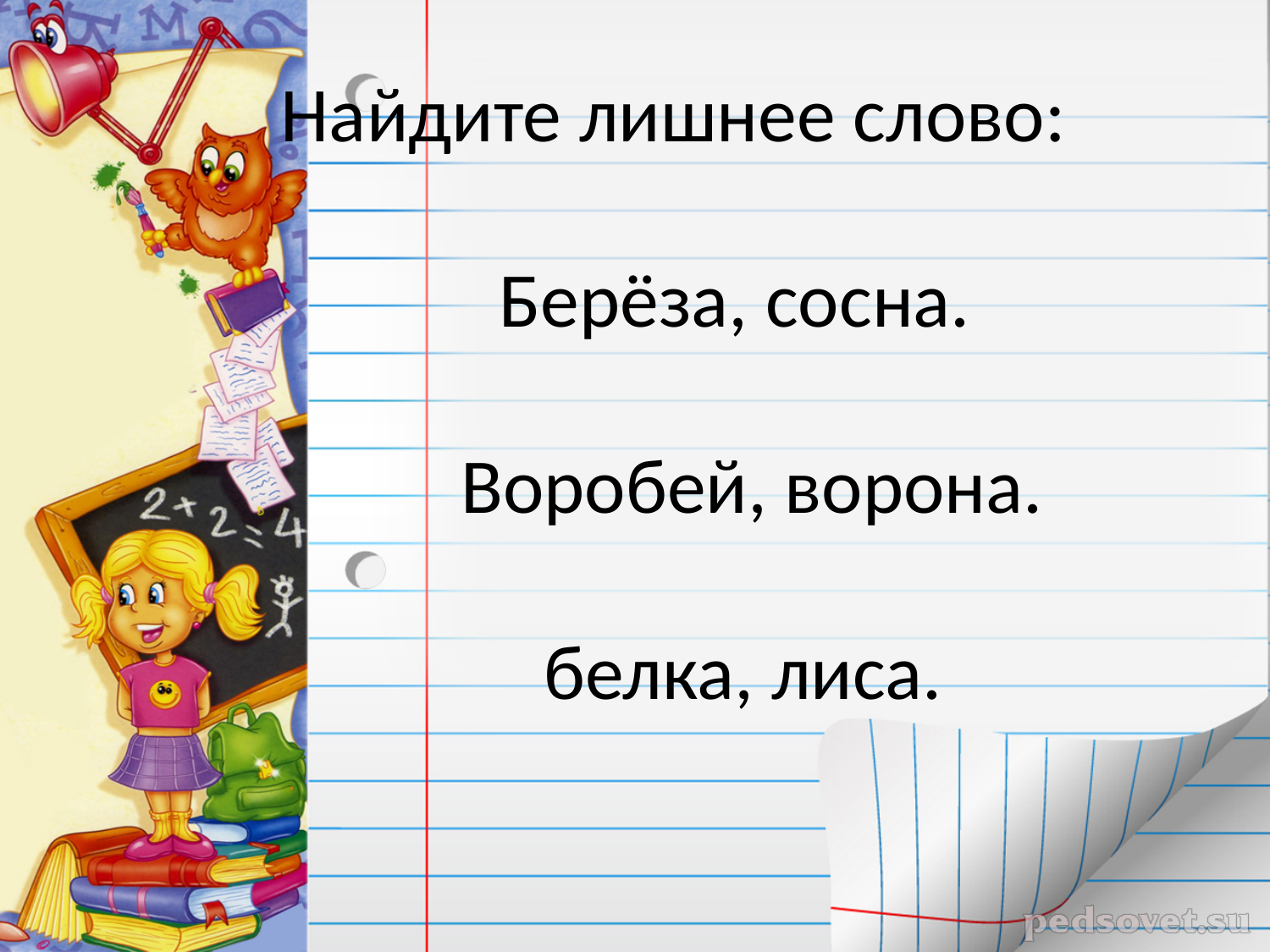

# Найдите лишнее слово: Берёза, сосна. Воробей, ворона. белка, лиса.